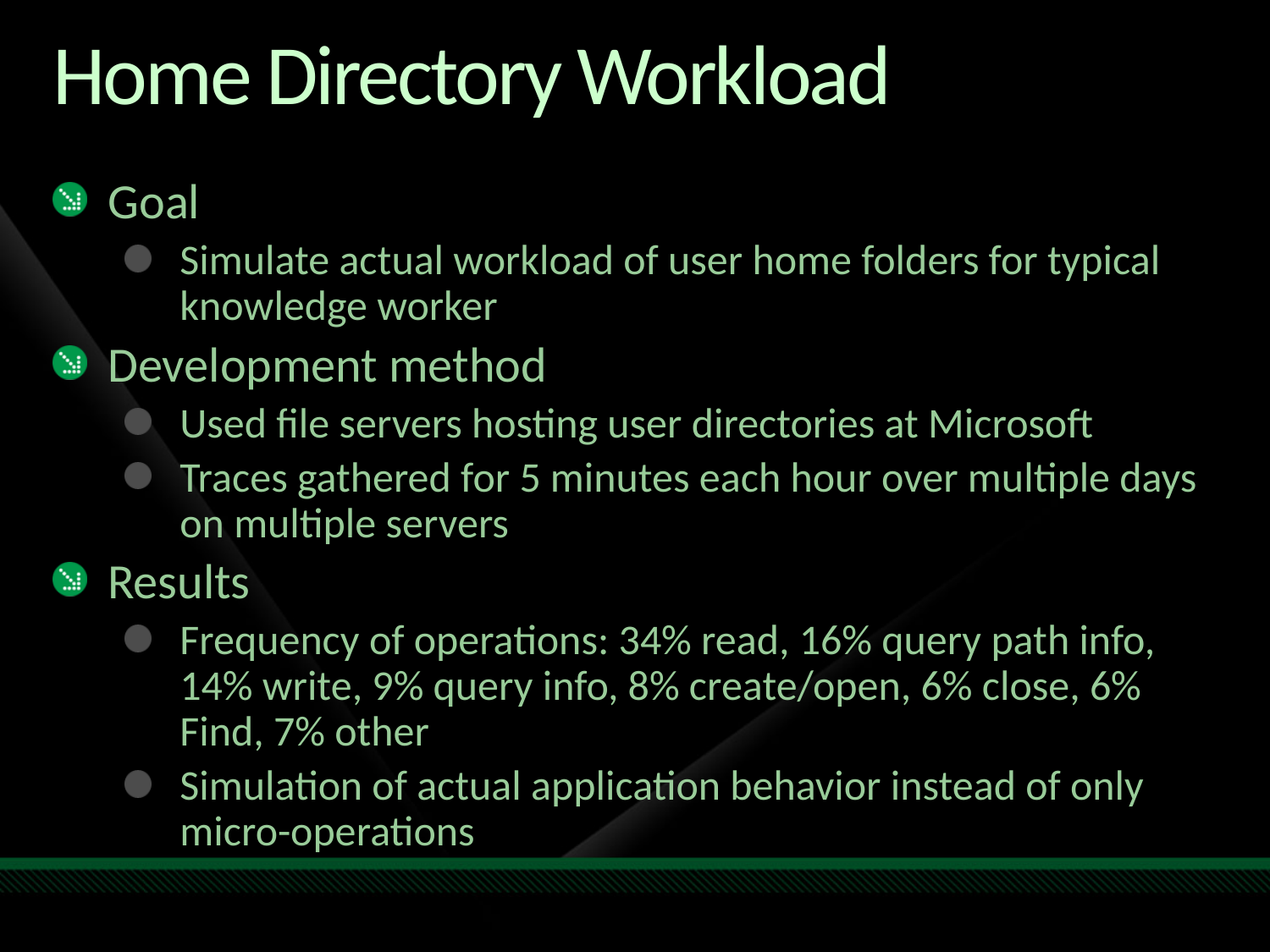

# Home Directory Workload
Goal
Simulate actual workload of user home folders for typical knowledge worker
Development method
Used file servers hosting user directories at Microsoft
Traces gathered for 5 minutes each hour over multiple days on multiple servers
Results
Frequency of operations: 34% read, 16% query path info, 14% write, 9% query info, 8% create/open, 6% close, 6% Find, 7% other
Simulation of actual application behavior instead of only micro-operations